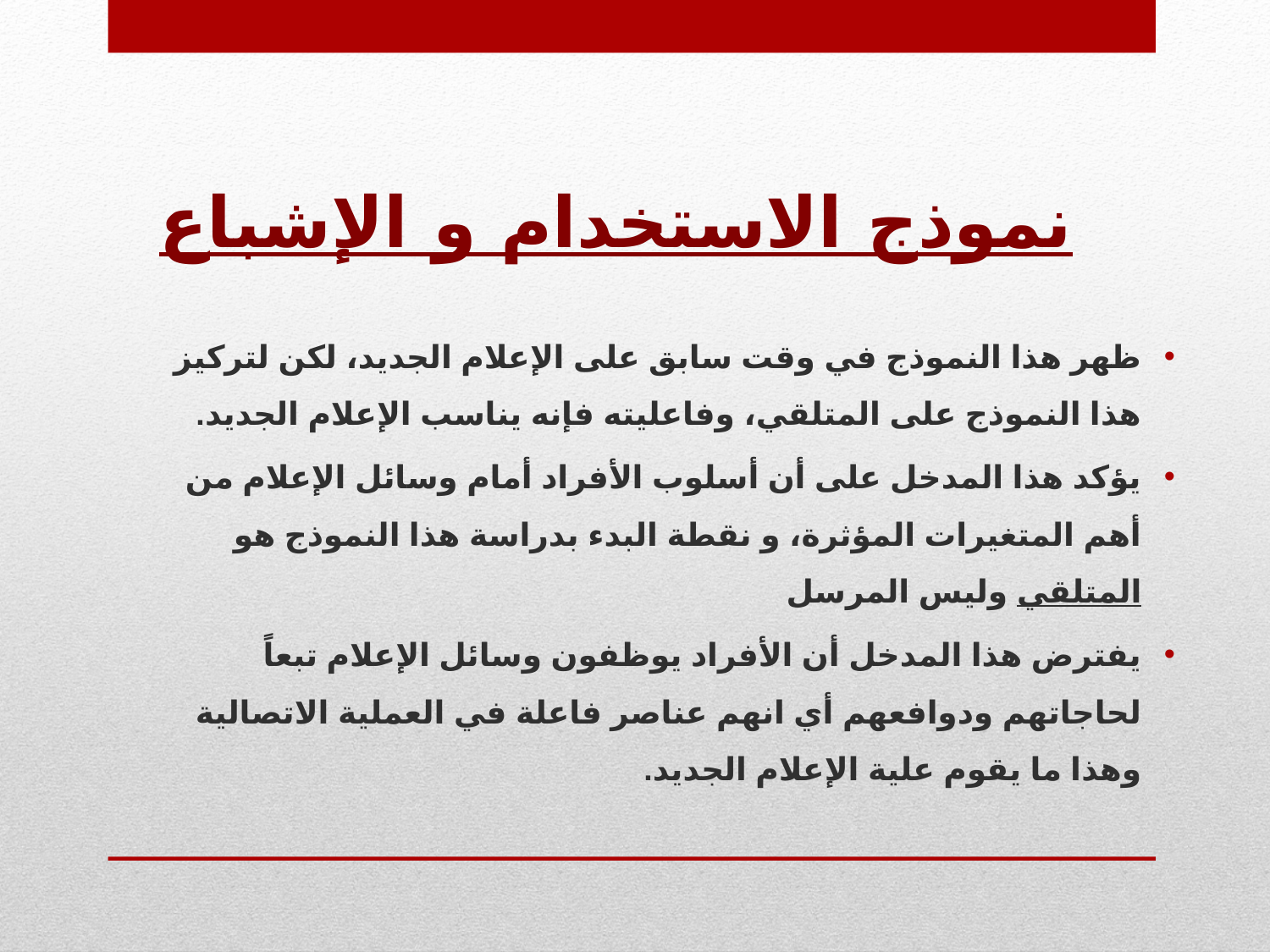

# نموذج الاستخدام و الإشباع
ظهر هذا النموذج في وقت سابق على الإعلام الجديد، لكن لتركيز  هذا النموذج على المتلقي، وفاعليته فإنه يناسب الإعلام الجديد.
يؤكد هذا المدخل على أن أسلوب الأفراد أمام وسائل الإعلام من أهم المتغيرات المؤثرة، و نقطة البدء بدراسة هذا النموذج هو المتلقي وليس المرسل
يفترض هذا المدخل أن الأفراد يوظفون وسائل الإعلام تبعاً لحاجاتهم ودوافعهم أي انهم عناصر فاعلة في العملية الاتصالية وهذا ما يقوم علية الإعلام الجديد.